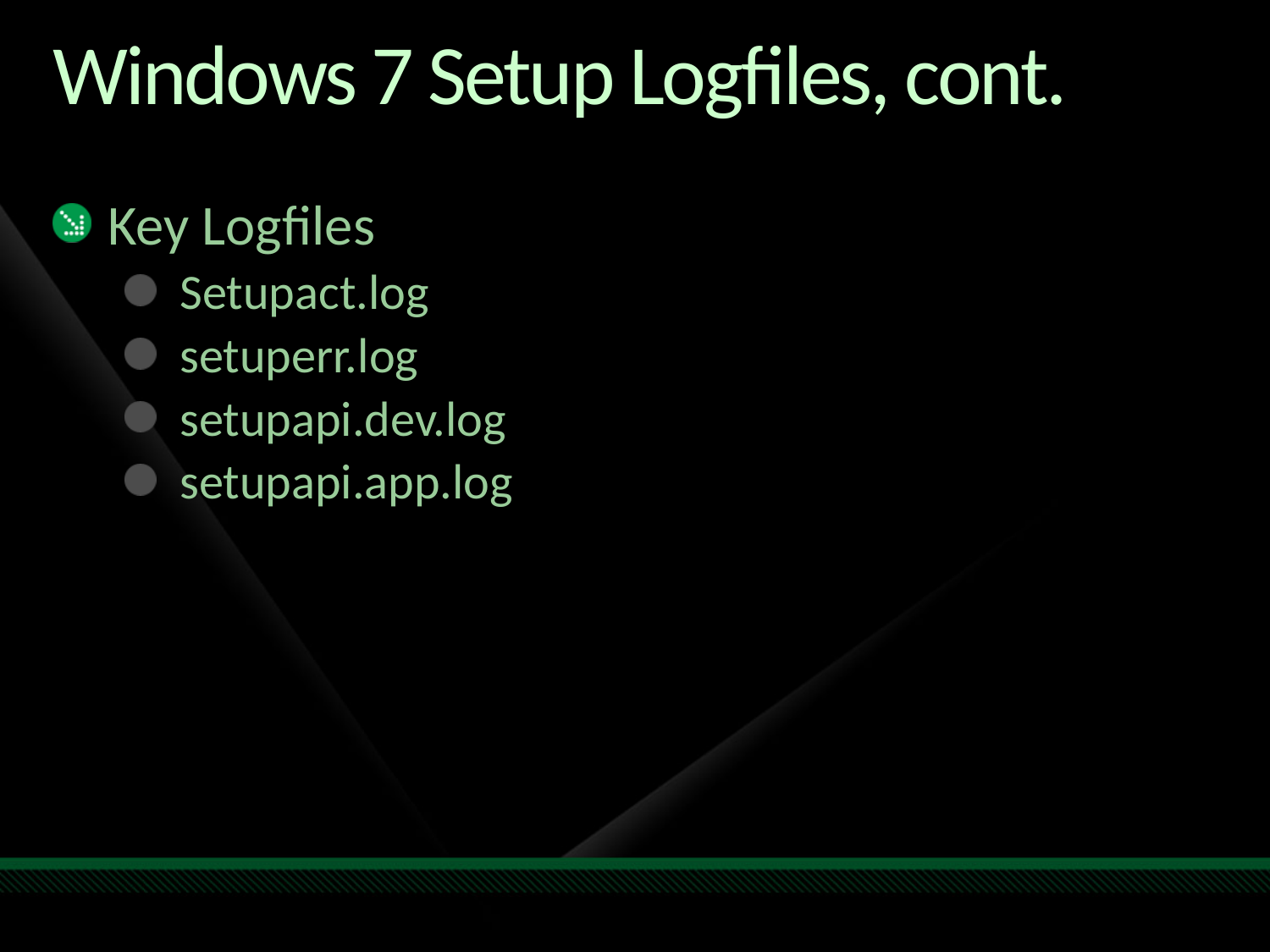

# Windows 7 Setup Logfiles, cont.
Key Logfiles
Setupact.log
setuperr.log
setupapi.dev.log
setupapi.app.log